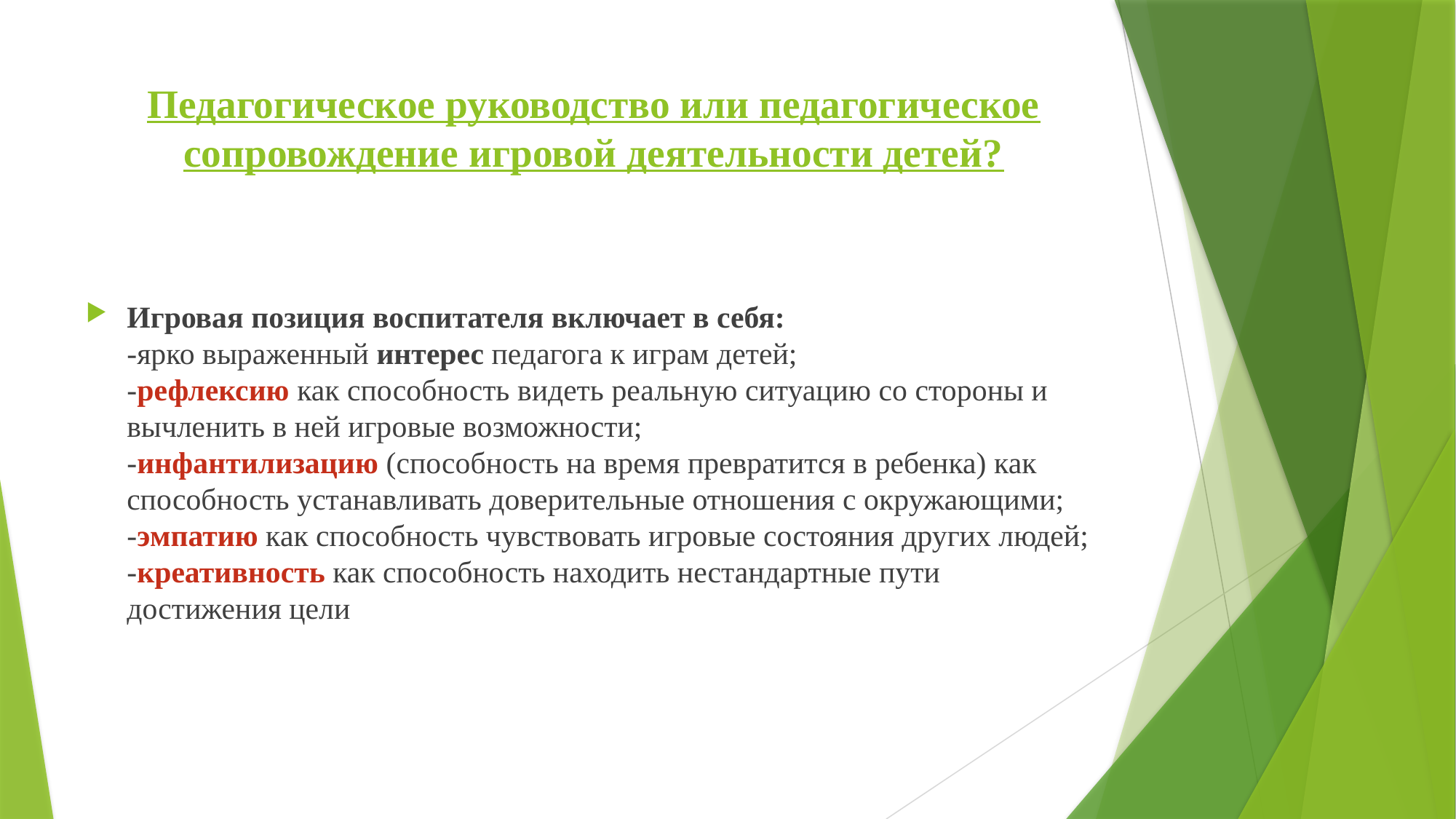

# Педагогическое руководство или педагогическое сопровождение игровой деятельности детей?
Игровая позиция воспитателя включает в себя:
-ярко выраженный интерес педагога к играм детей;
-рефлексию как способность видеть реальную ситуацию со стороны и вычленить в ней игровые возможности;
-инфантилизацию (способность на время превратится в ребенка) как способность устанавливать доверительные отношения с окружающими;
-эмпатию как способность чувствовать игровые состояния других людей;
-креативность как способность находить нестандартные пути достижения цели